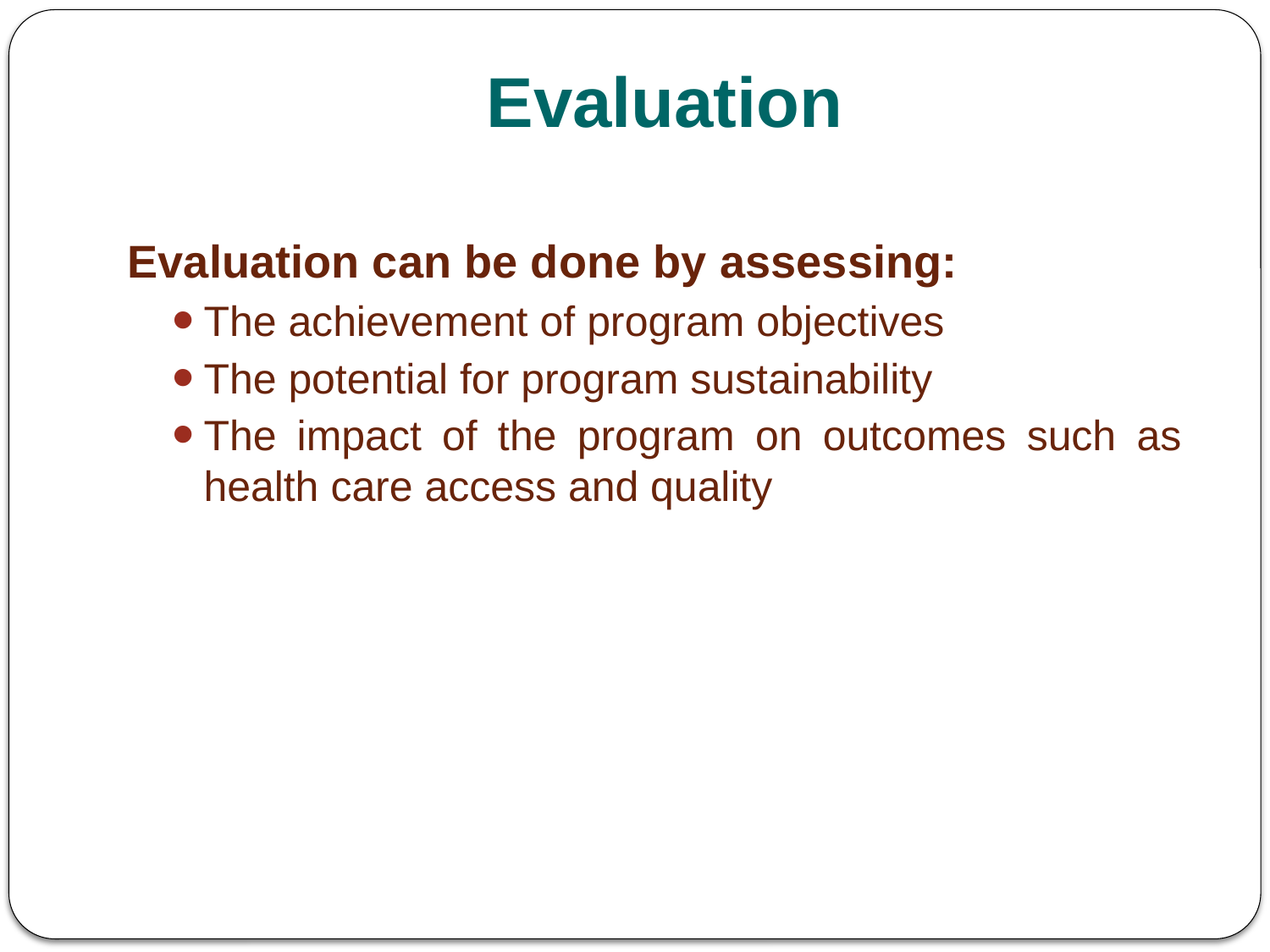

# Evaluation
Evaluation can be done by assessing:
The achievement of program objectives
The potential for program sustainability
The impact of the program on outcomes such as health care access and quality